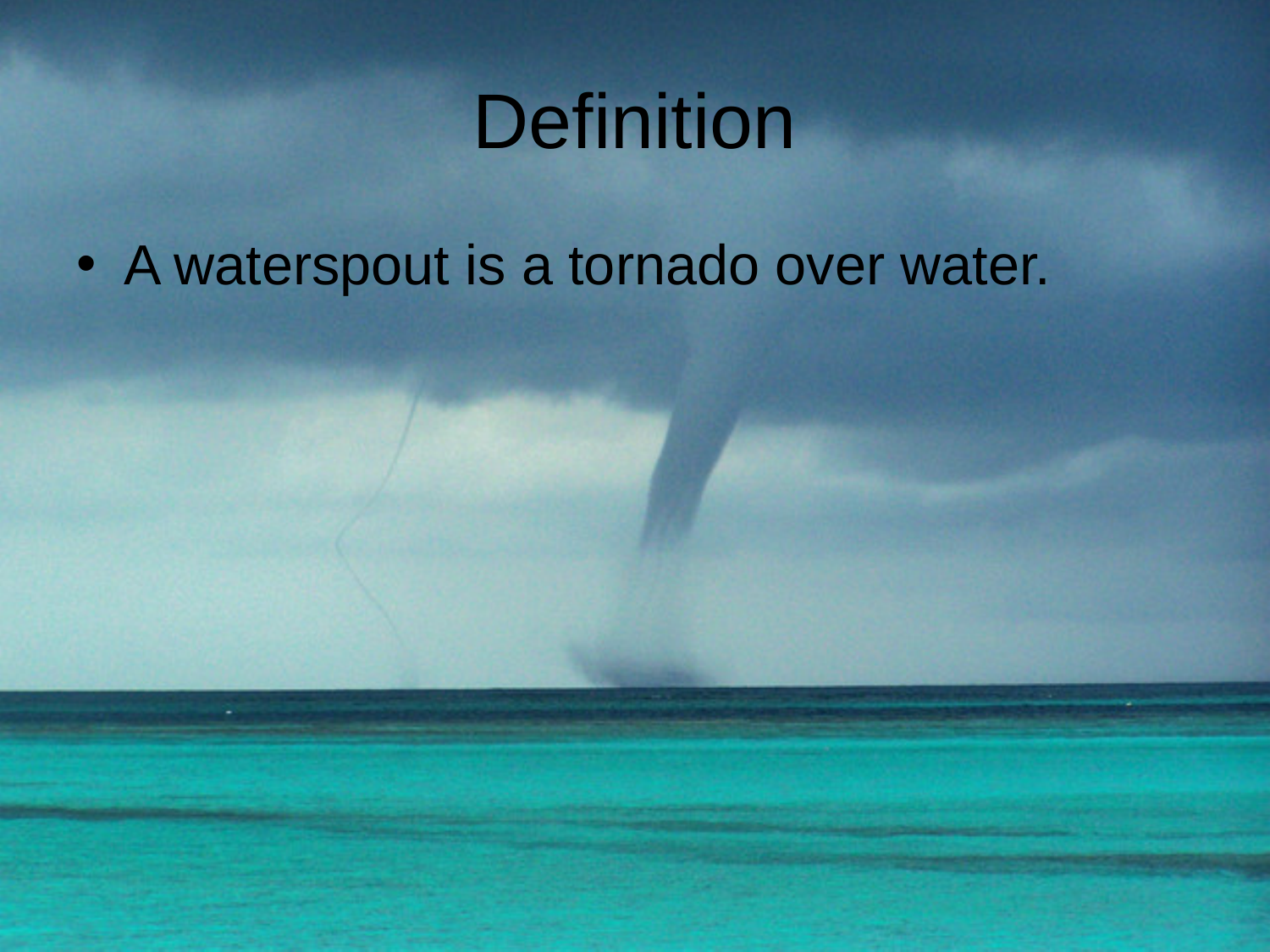

# Definition
A waterspout is a tornado over water.